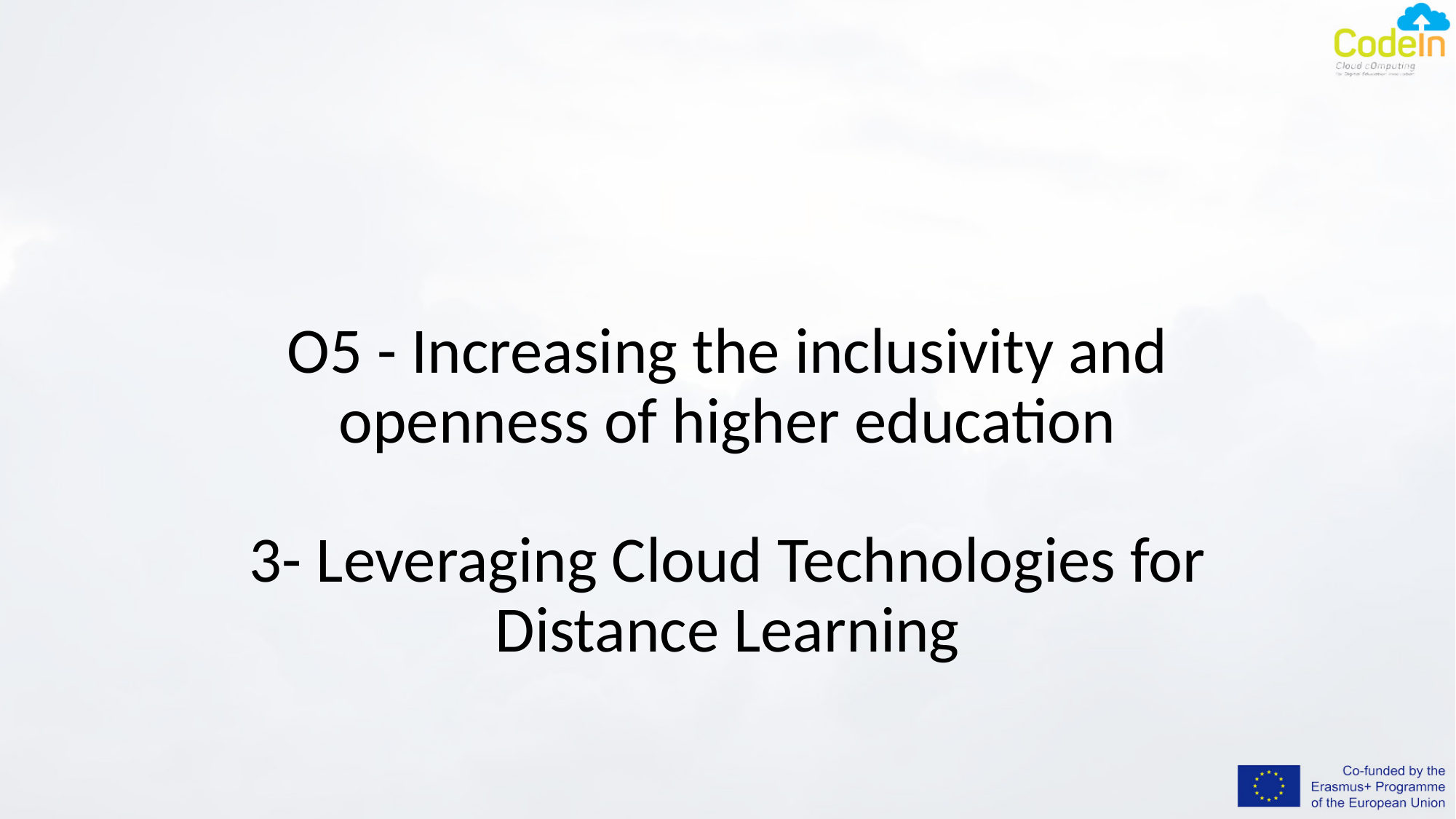

# O5 - Increasing the inclusivity and openness of higher education 3- Leveraging Cloud Technologies for Distance Learning